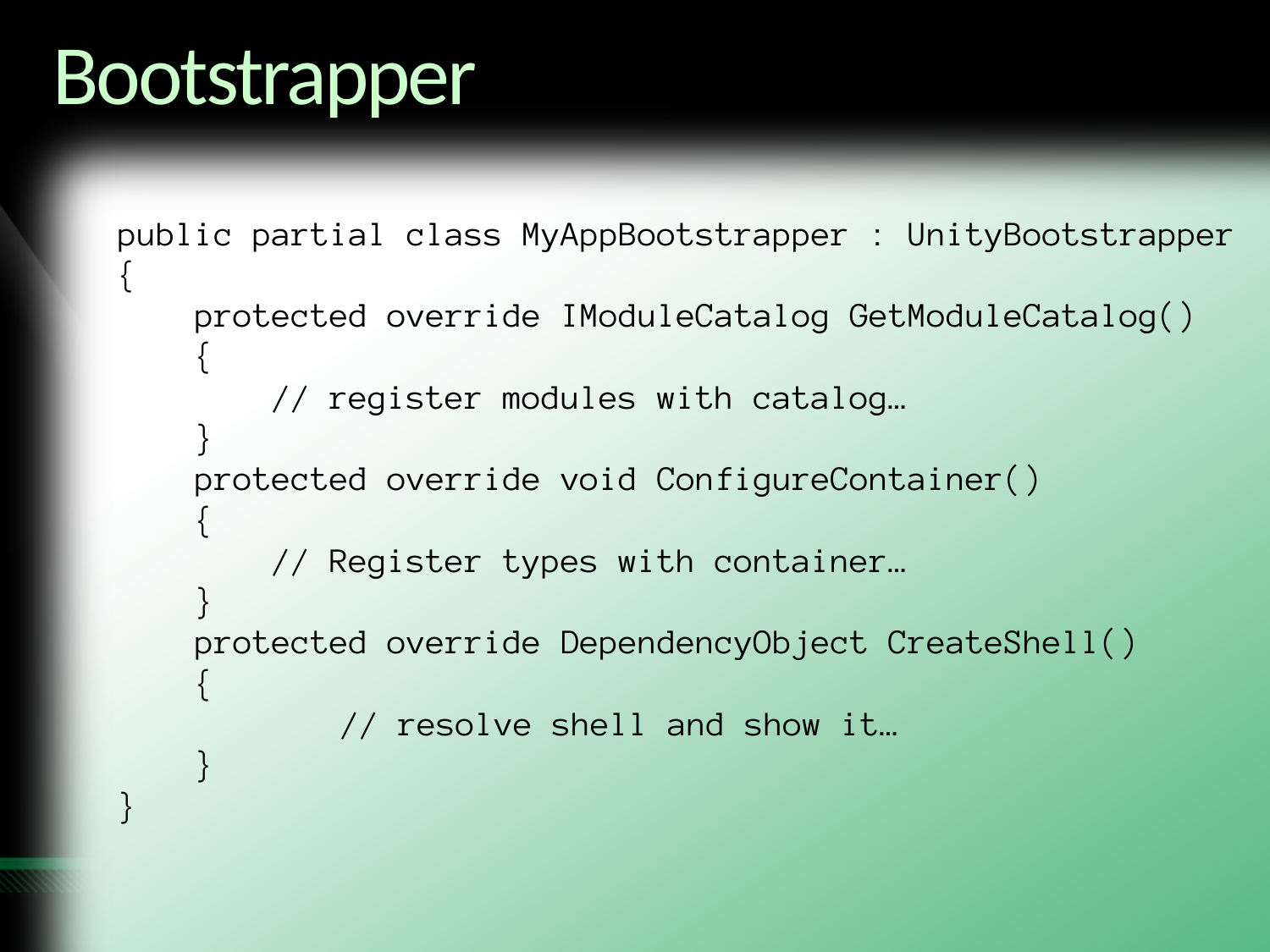

# Bootstrapper
public partial class MyAppBootstrapper : UnityBootstrapper
{
    protected override IModuleCatalog GetModuleCatalog()
    {
        // register modules with catalog…
    }
    protected override void ConfigureContainer()
    {
        // Register types with container…
    }
    protected override DependencyObject CreateShell()
    {
	     // resolve shell and show it…
    }
}